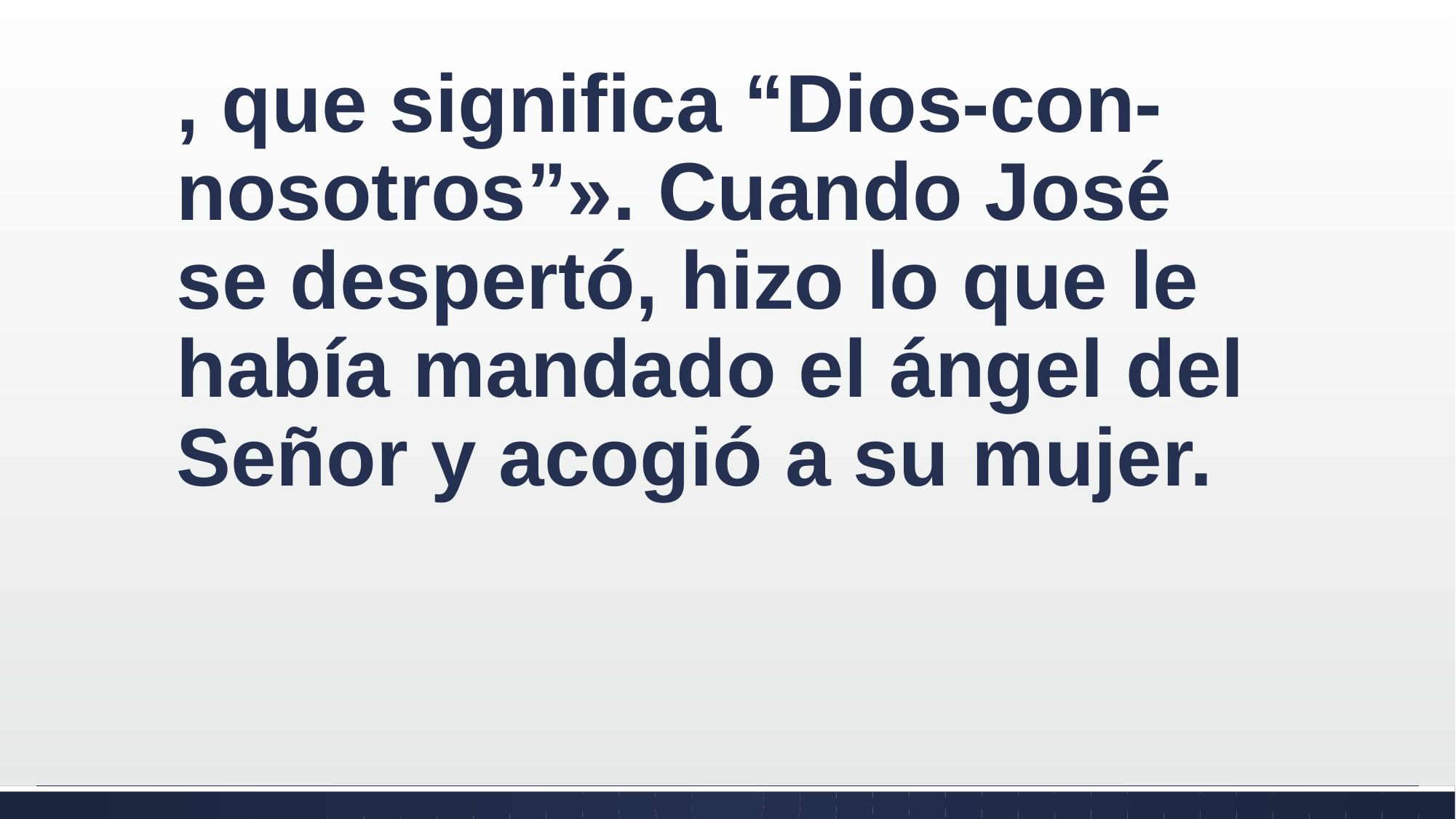

#
, que significa “Dios-con-nosotros”». Cuando José se despertó, hizo lo que le había mandado el ángel del Señor y acogió a su mujer.